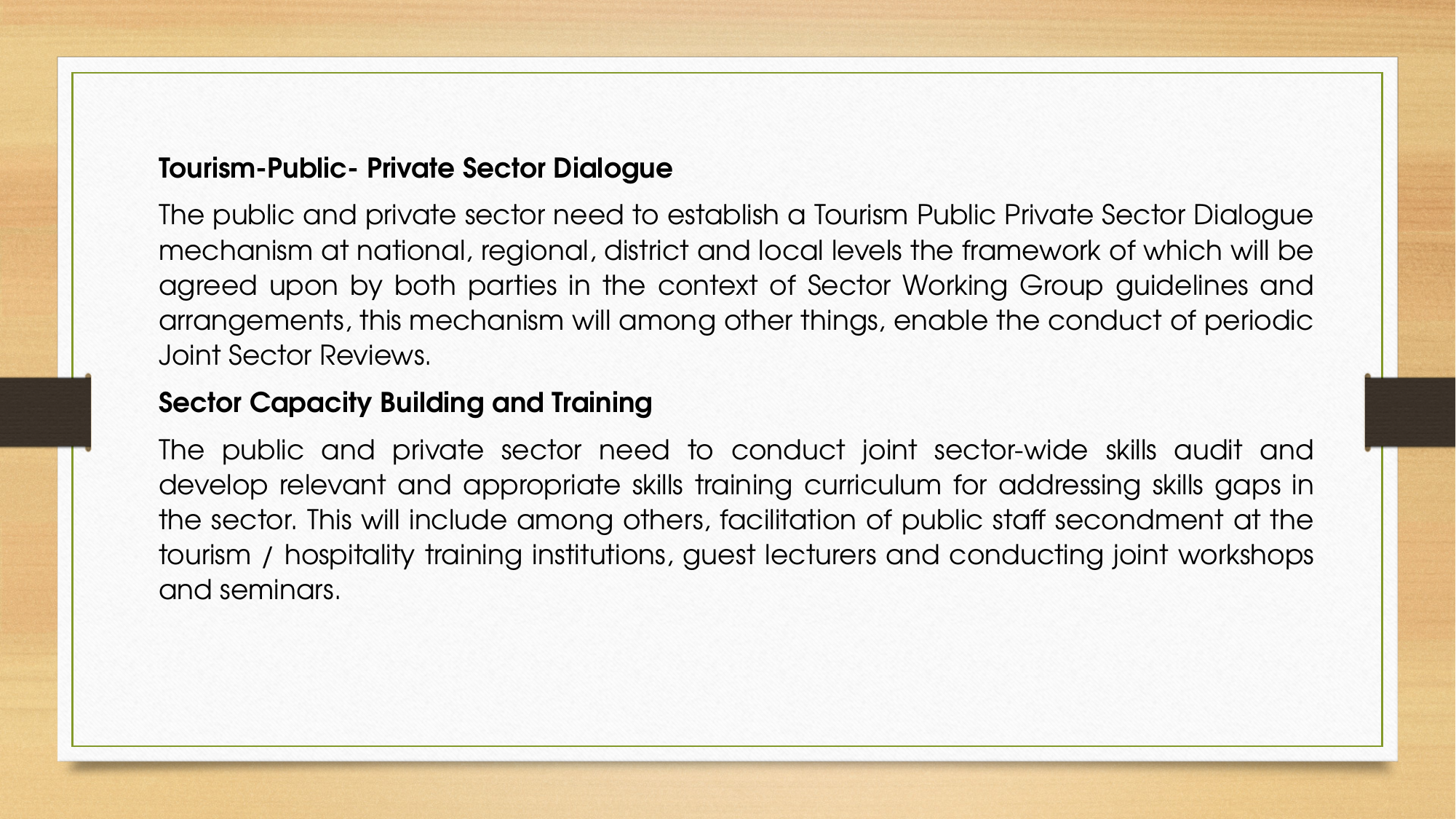

Tourism-Public- Private Sector Dialogue
The public and private sector need to establish a Tourism Public Private Sector Dialogue mechanism at national, regional, district and local levels the framework of which will be agreed upon by both parties in the context of Sector Working Group guidelines and arrangements, this mechanism will among other things, enable the conduct of periodic Joint Sector Reviews.
Sector Capacity Building and Training
The public and private sector need to conduct joint sector-wide skills audit and develop relevant and appropriate skills training curriculum for addressing skills gaps in the sector. This will include among others, facilitation of public staff secondment at the tourism / hospitality training institutions, guest lecturers and conducting joint workshops and seminars.